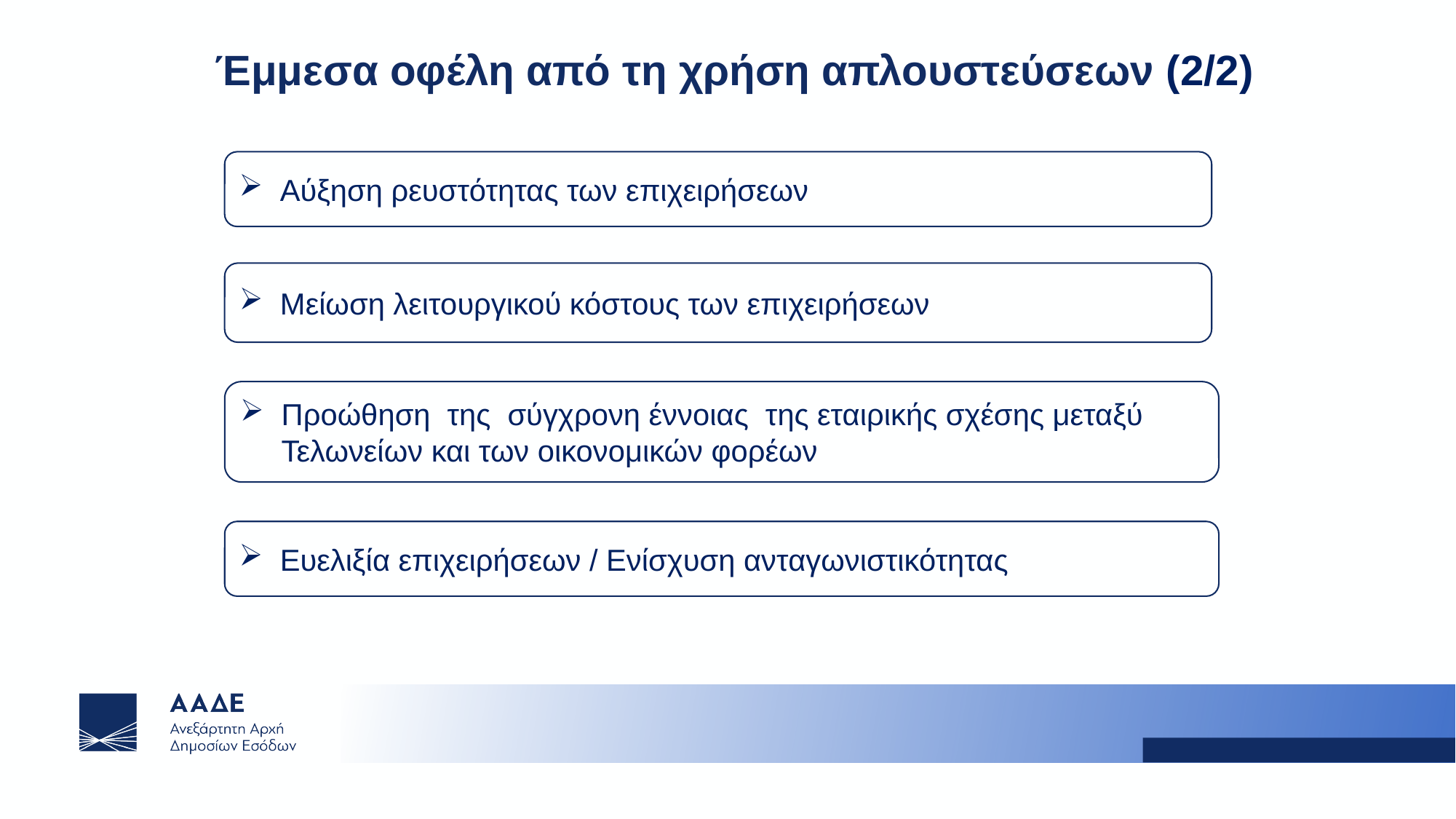

# Έμμεσα οφέλη από τη χρήση απλουστεύσεων (2/2)
Αύξηση ρευστότητας των επιχειρήσεων

Μείωση λειτουργικού κόστους των επιχειρήσεων
Προώθηση  της  σύγχρονη έννοιας  της εταιρικής σχέσης μεταξύ Τελωνείων και των οικονομικών φορέων
Ευελιξία επιχειρήσεων / Ενίσχυση ανταγωνιστικότητας